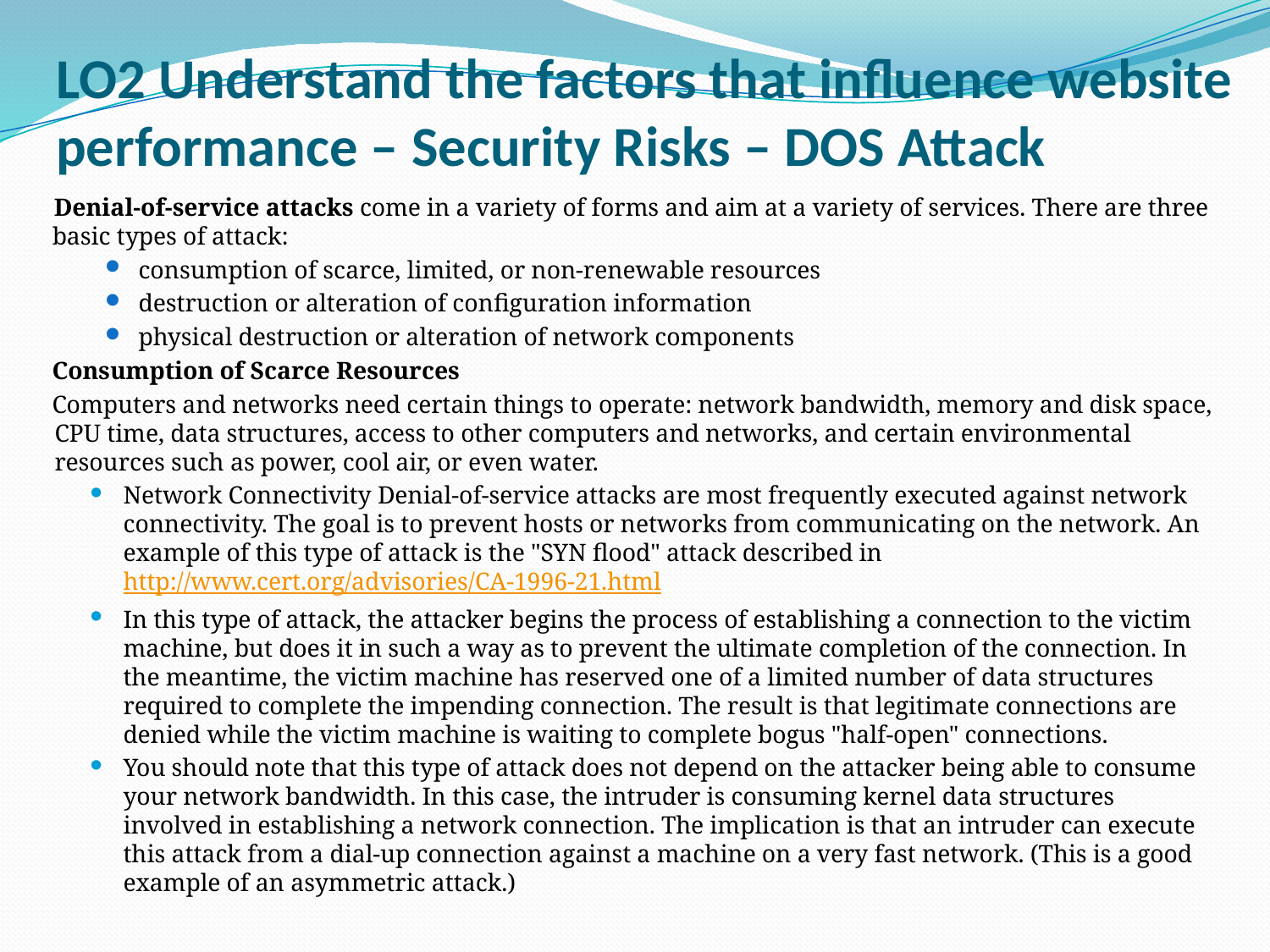

LO2 Understand the factors that influence website performance – Security Risks – DOS Attack
Denial-of-service attacks come in a variety of forms and aim at a variety of services. There are three basic types of attack:
consumption of scarce, limited, or non-renewable resources
destruction or alteration of configuration information
physical destruction or alteration of network components
Consumption of Scarce Resources
Computers and networks need certain things to operate: network bandwidth, memory and disk space, CPU time, data structures, access to other computers and networks, and certain environmental resources such as power, cool air, or even water.
Network Connectivity Denial-of-service attacks are most frequently executed against network connectivity. The goal is to prevent hosts or networks from communicating on the network. An example of this type of attack is the "SYN flood" attack described in http://www.cert.org/advisories/CA-1996-21.html
In this type of attack, the attacker begins the process of establishing a connection to the victim machine, but does it in such a way as to prevent the ultimate completion of the connection. In the meantime, the victim machine has reserved one of a limited number of data structures required to complete the impending connection. The result is that legitimate connections are denied while the victim machine is waiting to complete bogus "half-open" connections.
You should note that this type of attack does not depend on the attacker being able to consume your network bandwidth. In this case, the intruder is consuming kernel data structures involved in establishing a network connection. The implication is that an intruder can execute this attack from a dial-up connection against a machine on a very fast network. (This is a good example of an asymmetric attack.)